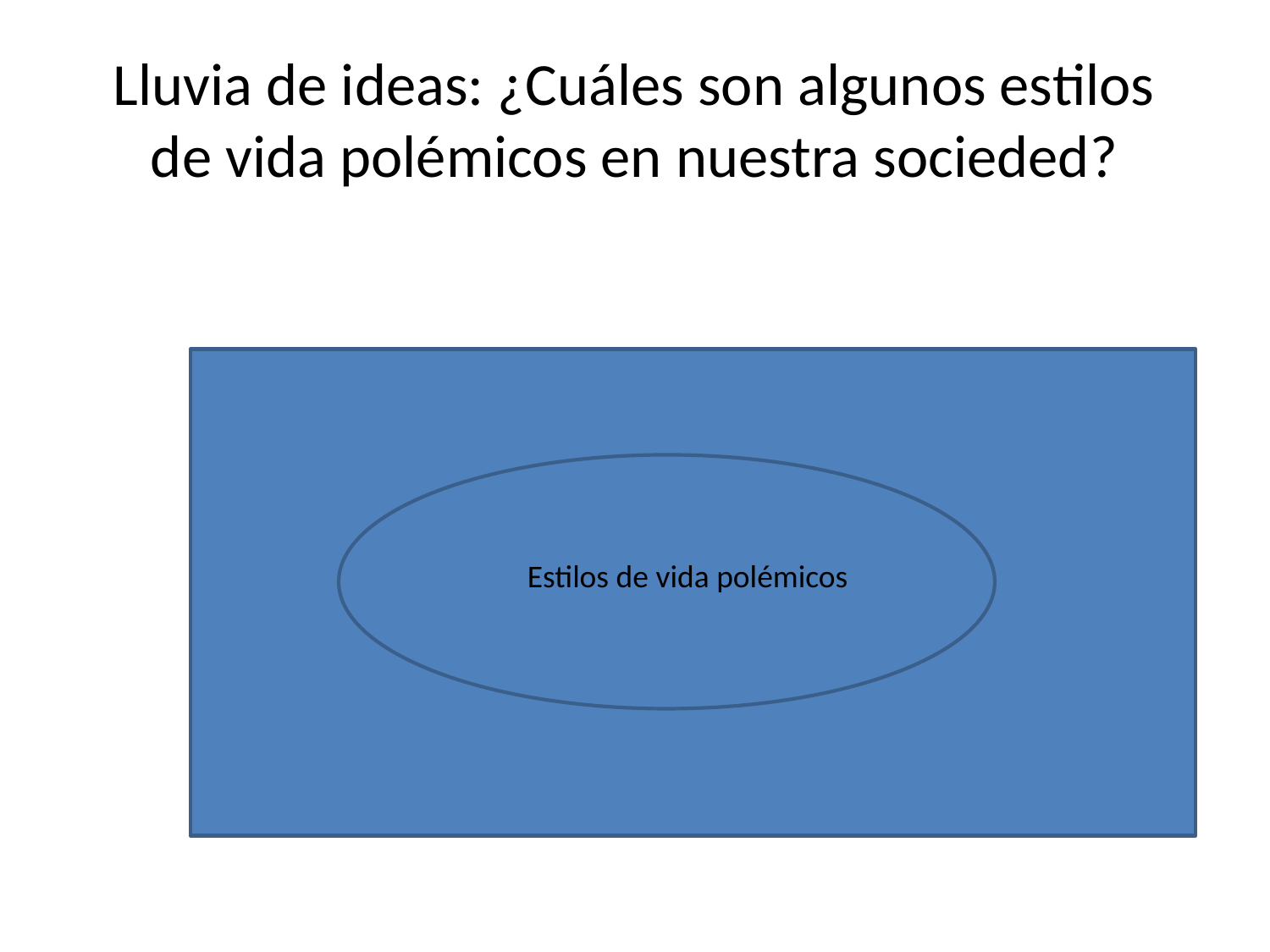

# Lluvia de ideas: ¿Cuáles son algunos estilos de vida polémicos en nuestra socieded?

Estilos de vida polémicos